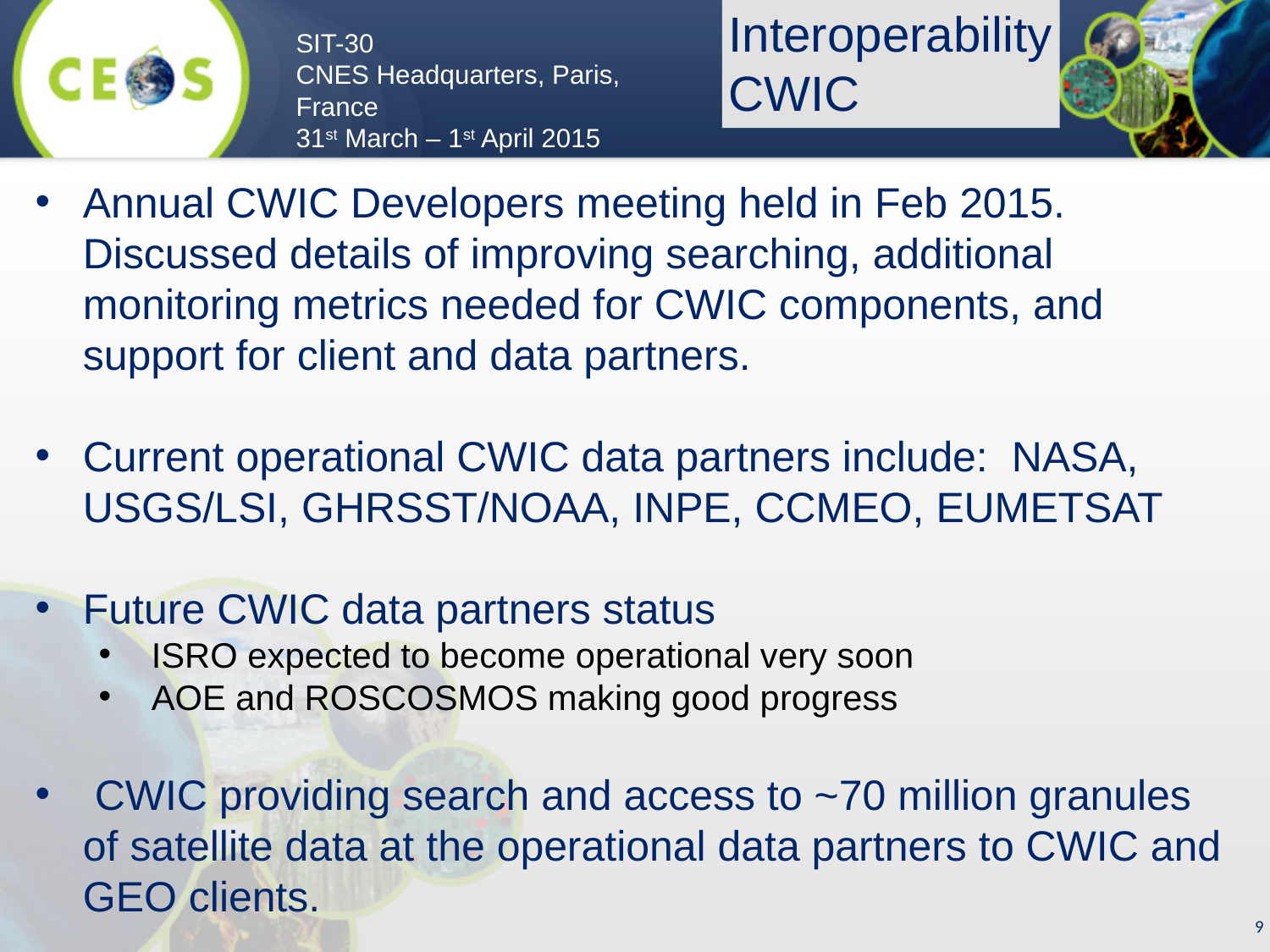

Interoperability
CWIC
Annual CWIC Developers meeting held in Feb 2015. Discussed details of improving searching, additional monitoring metrics needed for CWIC components, and support for client and data partners.

Current operational CWIC data partners include:  NASA, USGS/LSI, GHRSST/NOAA, INPE, CCMEO, EUMETSAT

Future CWIC data partners status
ISRO expected to become operational very soon
AOE and ROSCOSMOS making good progress

 CWIC providing search and access to ~70 million granules of satellite data at the operational data partners to CWIC and GEO clients.

9